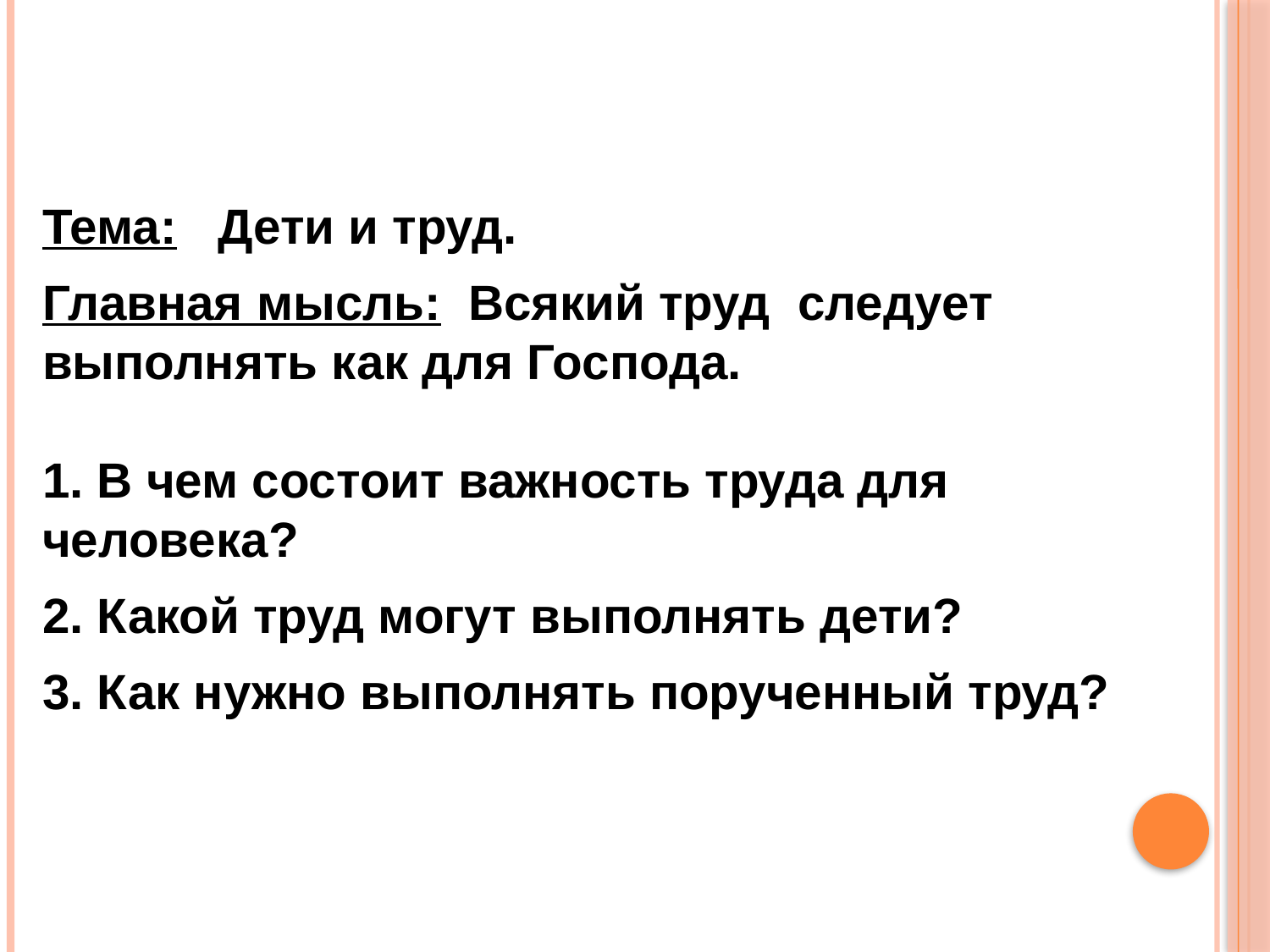

Тема:   Дети и труд.

Главная мысль:  Всякий труд  следует выполнять как для Господа.

1. В чем состоит важность труда для человека?

2. Какой труд могут выполнять дети?

3. Как нужно выполнять порученный труд?